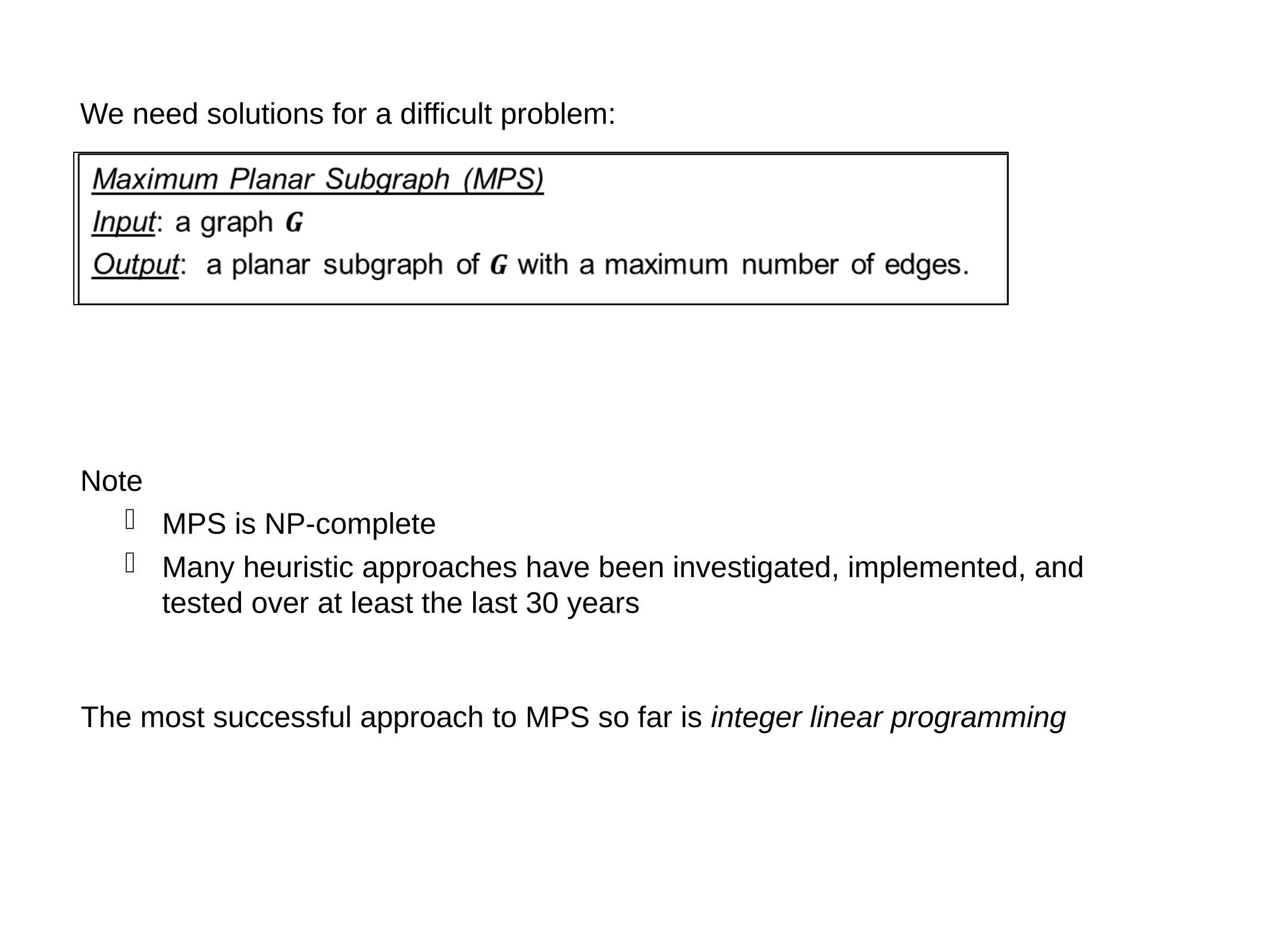

We need solutions for a difficult problem:

Note
MPS is NP-complete
Many heuristic approaches have been investigated, implemented, and tested over at least the last 30 years
The most successful approach to MPS so far is integer linear programming
52